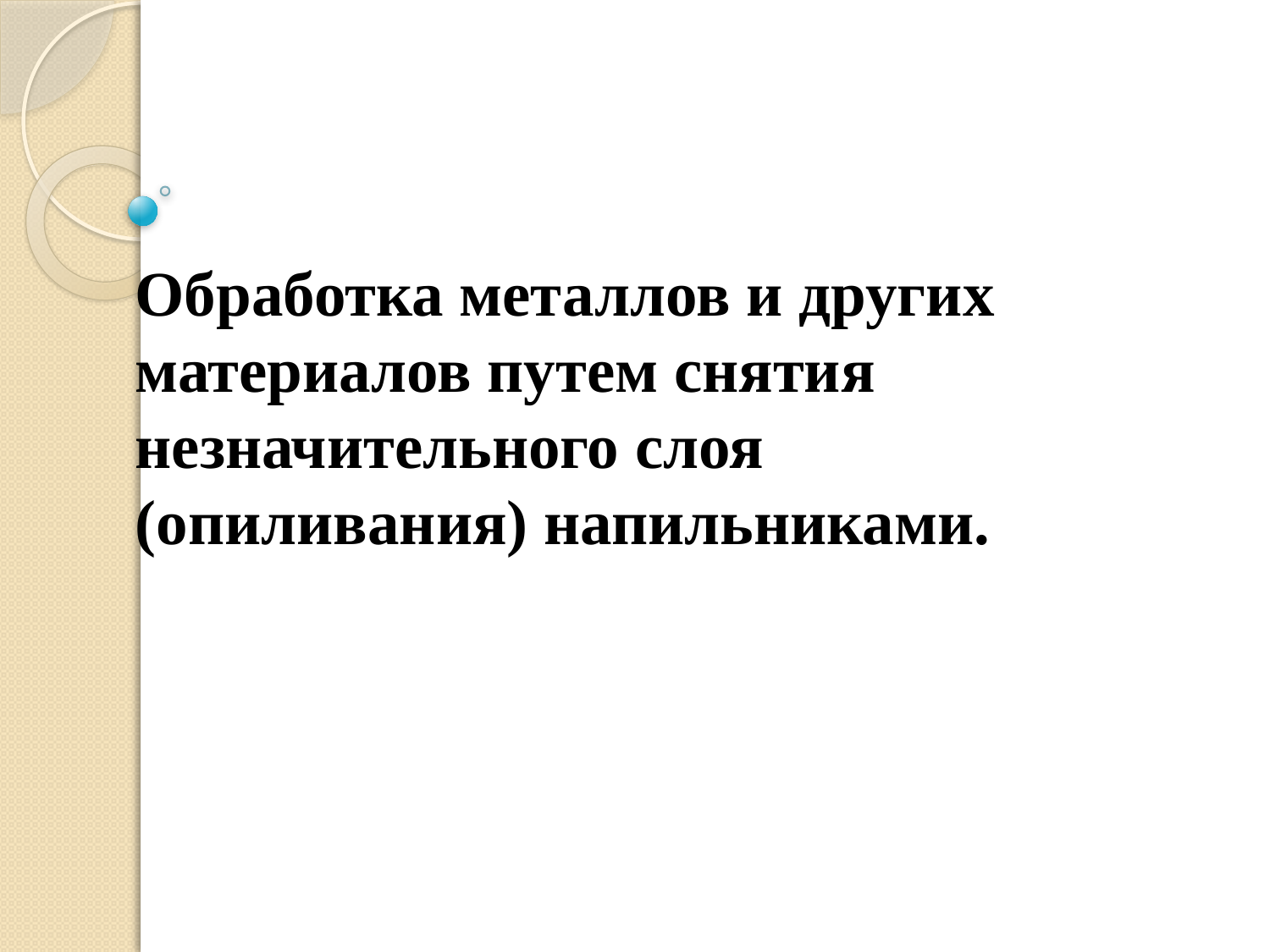

Обработка металлов и других материалов путем снятия незначительного слоя (опиливания) напильниками.